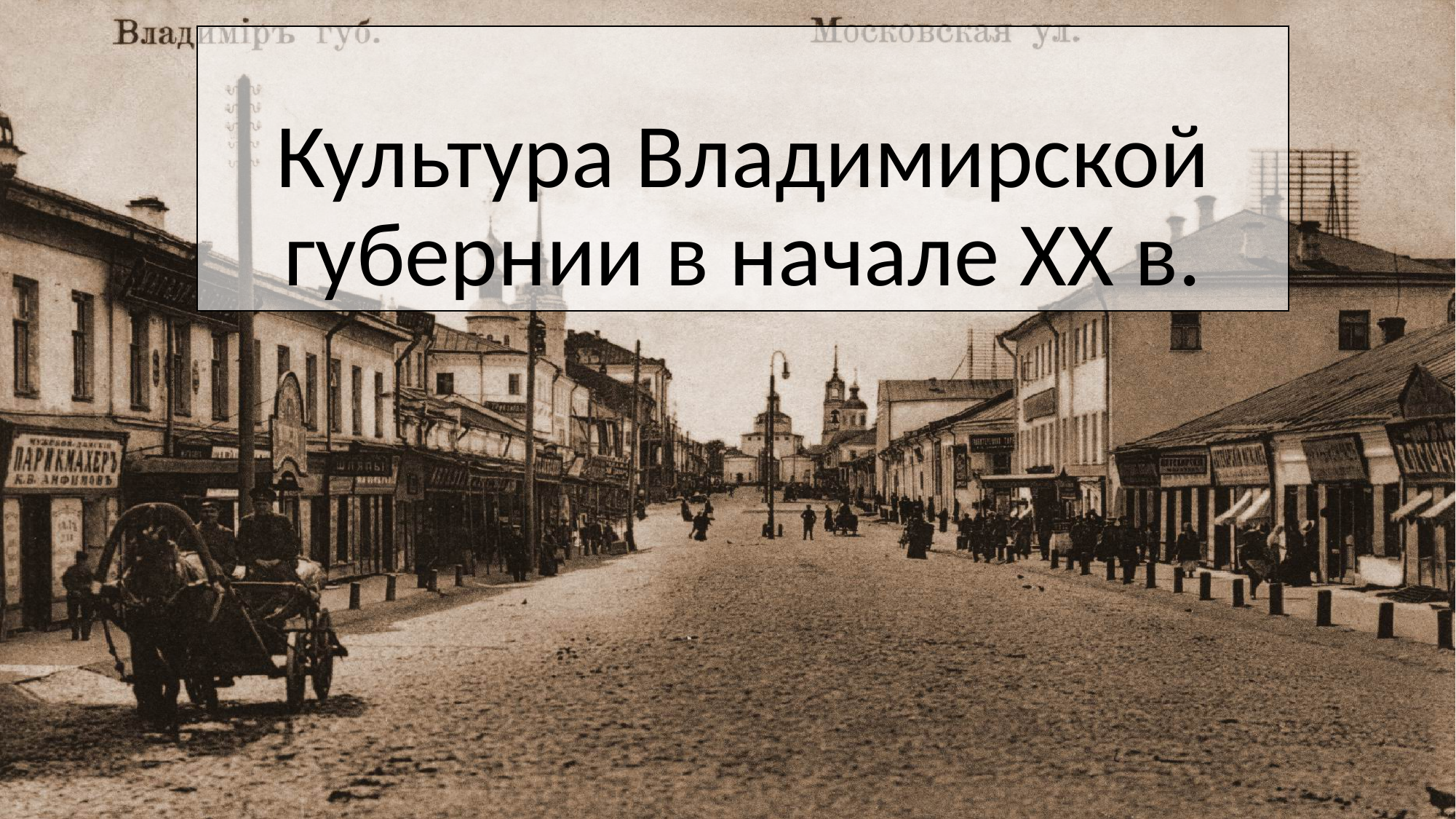

# Культура Владимирской губернии в начале XX в.